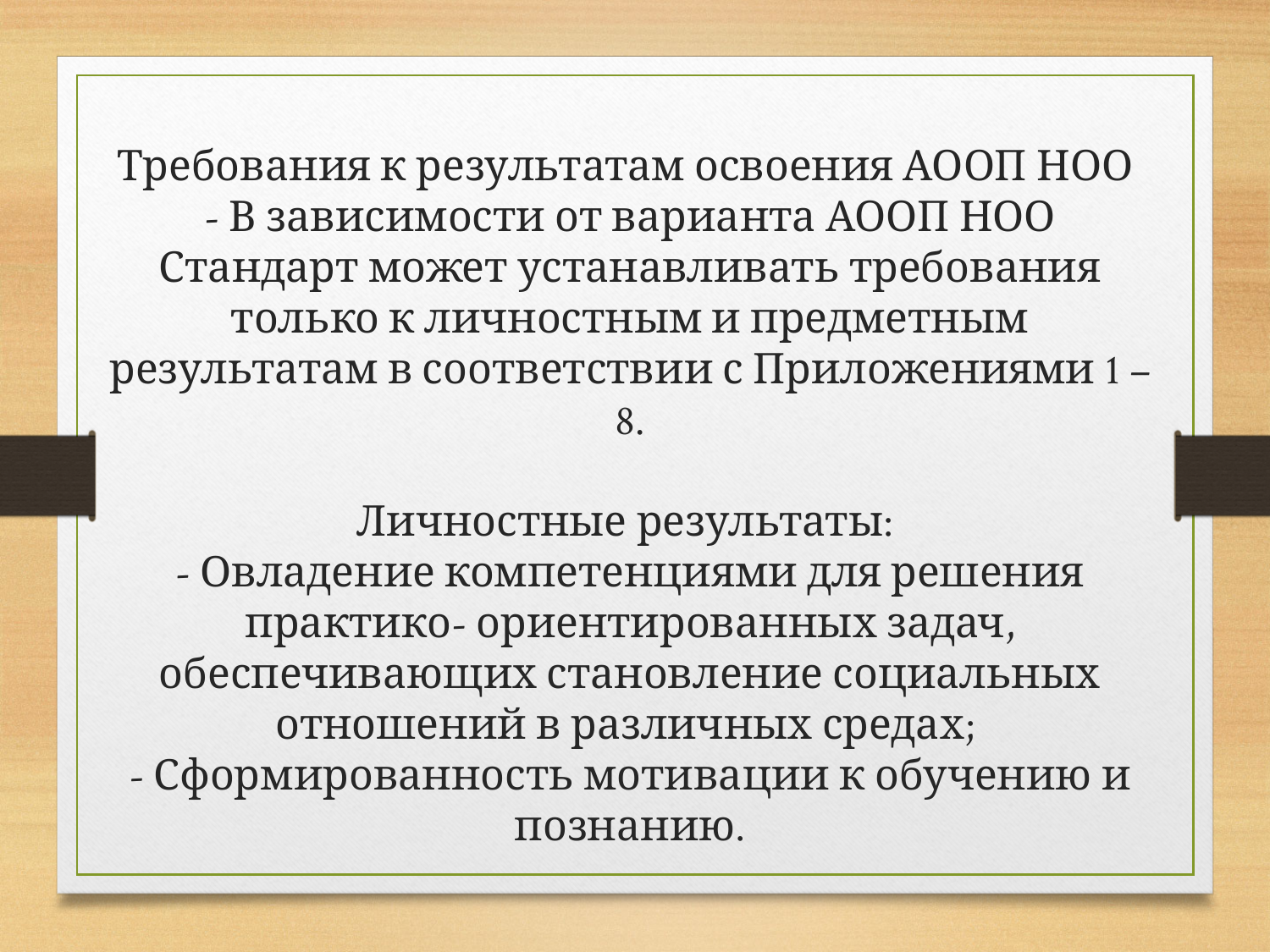

# Требования к результатам освоения АООП НОО - В зависимости от варианта АООП НОО Стандарт может устанавливать требования только к личностным и предметным результатам в соответствии с Приложениями 1 – 8. Личностные результаты: - Овладение компетенциями для решения практико- ориентированных задач, обеспечивающих становление социальных отношений в различных средах; - Сформированность мотивации к обучению и познанию.